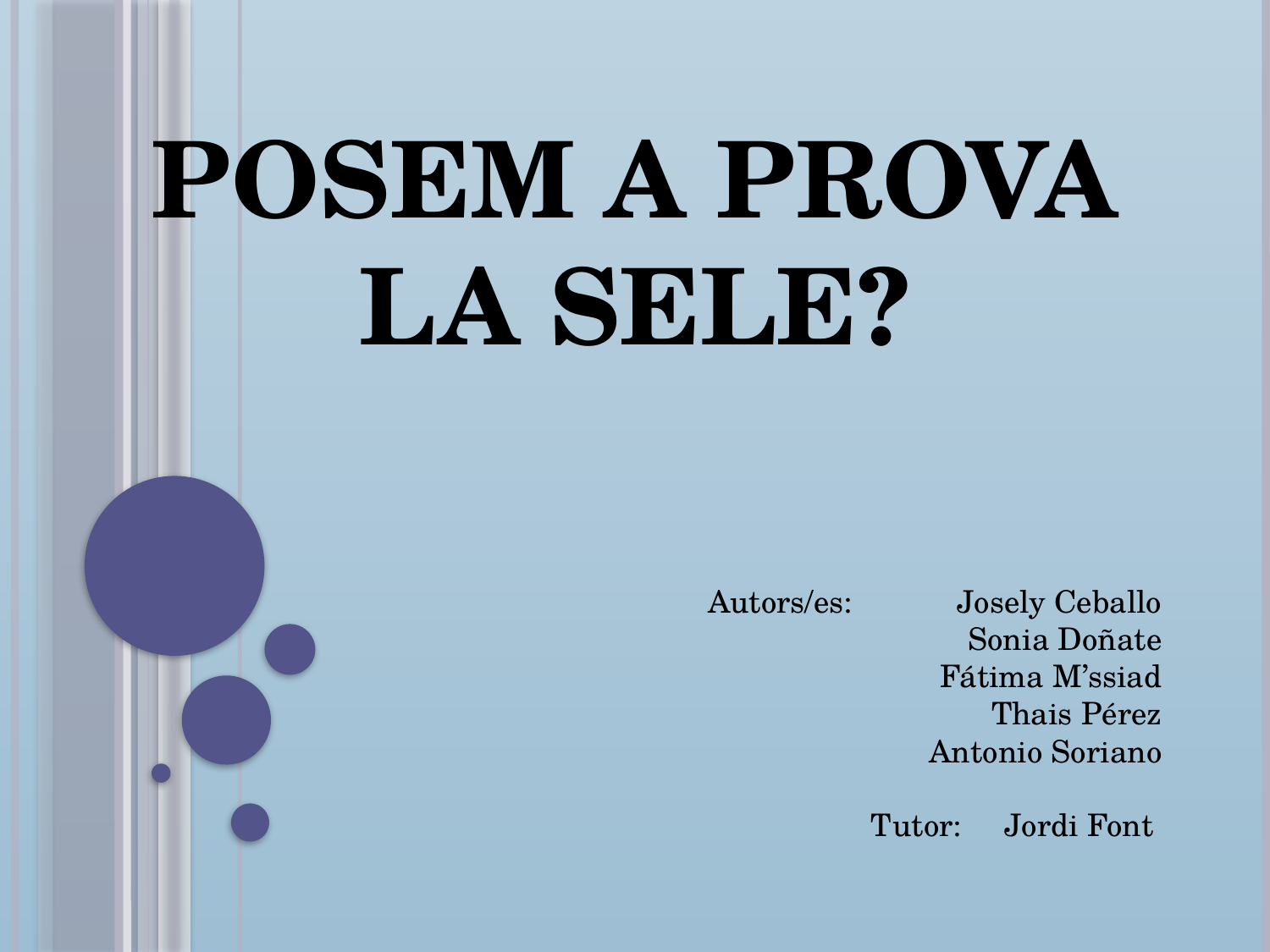

POSEM A PROVA LA SELE?
			Autors/es:	Josely Ceballo
Sonia Doñate
Fátima M’ssiad
Thais Pérez
Antonio Soriano

Tutor:		 Jordi Font